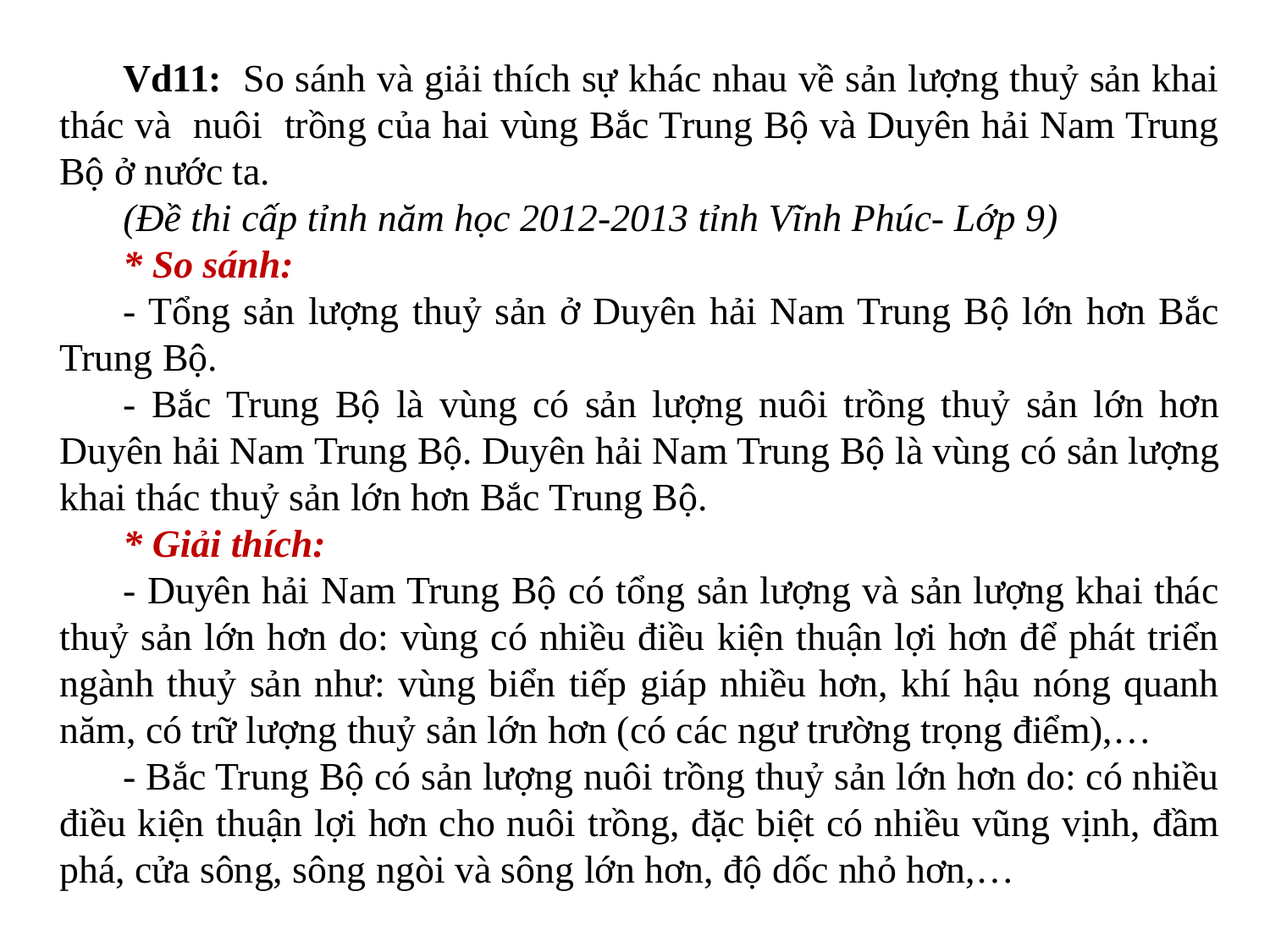

Vd11:  So sánh và giải thích sự khác nhau về sản lượng thuỷ sản khai thác và  nuôi  trồng của hai vùng Bắc Trung Bộ và Duyên hải Nam Trung Bộ ở nước ta.
(Đề thi cấp tỉnh năm học 2012-2013 tỉnh Vĩnh Phúc- Lớp 9)
* So sánh:
- Tổng sản lượng thuỷ sản ở Duyên hải Nam Trung Bộ lớn hơn Bắc Trung Bộ.
- Bắc Trung Bộ là vùng có sản lượng nuôi trồng thuỷ sản lớn hơn Duyên hải Nam Trung Bộ. Duyên hải Nam Trung Bộ là vùng có sản lượng khai thác thuỷ sản lớn hơn Bắc Trung Bộ.
* Giải thích:
- Duyên hải Nam Trung Bộ có tổng sản lượng và sản lượng khai thác thuỷ sản lớn hơn do: vùng có nhiều điều kiện thuận lợi hơn để phát triển ngành thuỷ sản như: vùng biển tiếp giáp nhiều hơn, khí hậu nóng quanh năm, có trữ lượng thuỷ sản lớn hơn (có các ngư trường trọng điểm),…
- Bắc Trung Bộ có sản lượng nuôi trồng thuỷ sản lớn hơn do: có nhiều điều kiện thuận lợi hơn cho nuôi trồng, đặc biệt có nhiều vũng vịnh, đầm phá, cửa sông, sông ngòi và sông lớn hơn, độ dốc nhỏ hơn,…